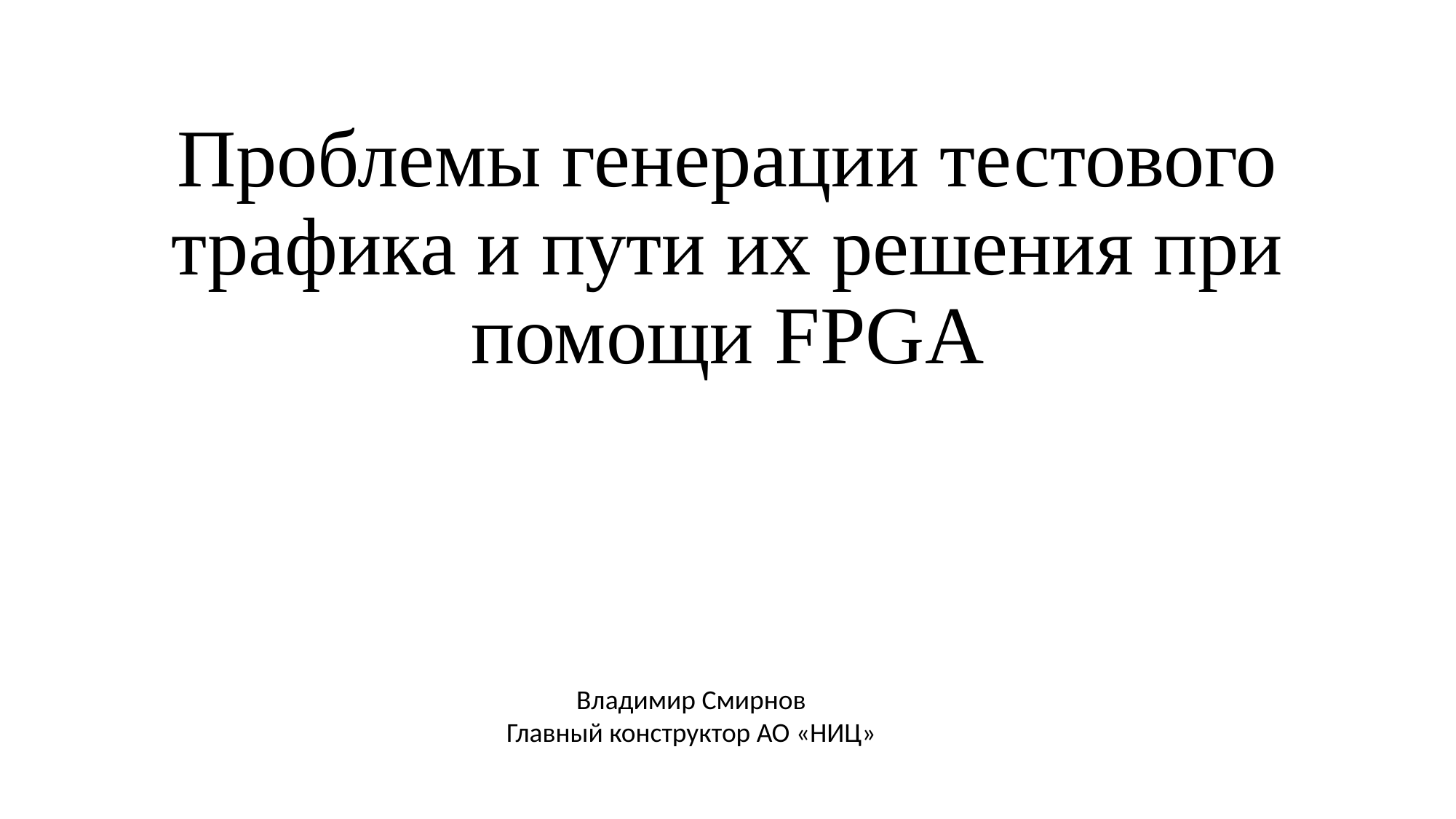

# Проблемы генерации тестового трафика и пути их решения при помощи FPGA
Владимир Смирнов
Главный конструктор АО «НИЦ»